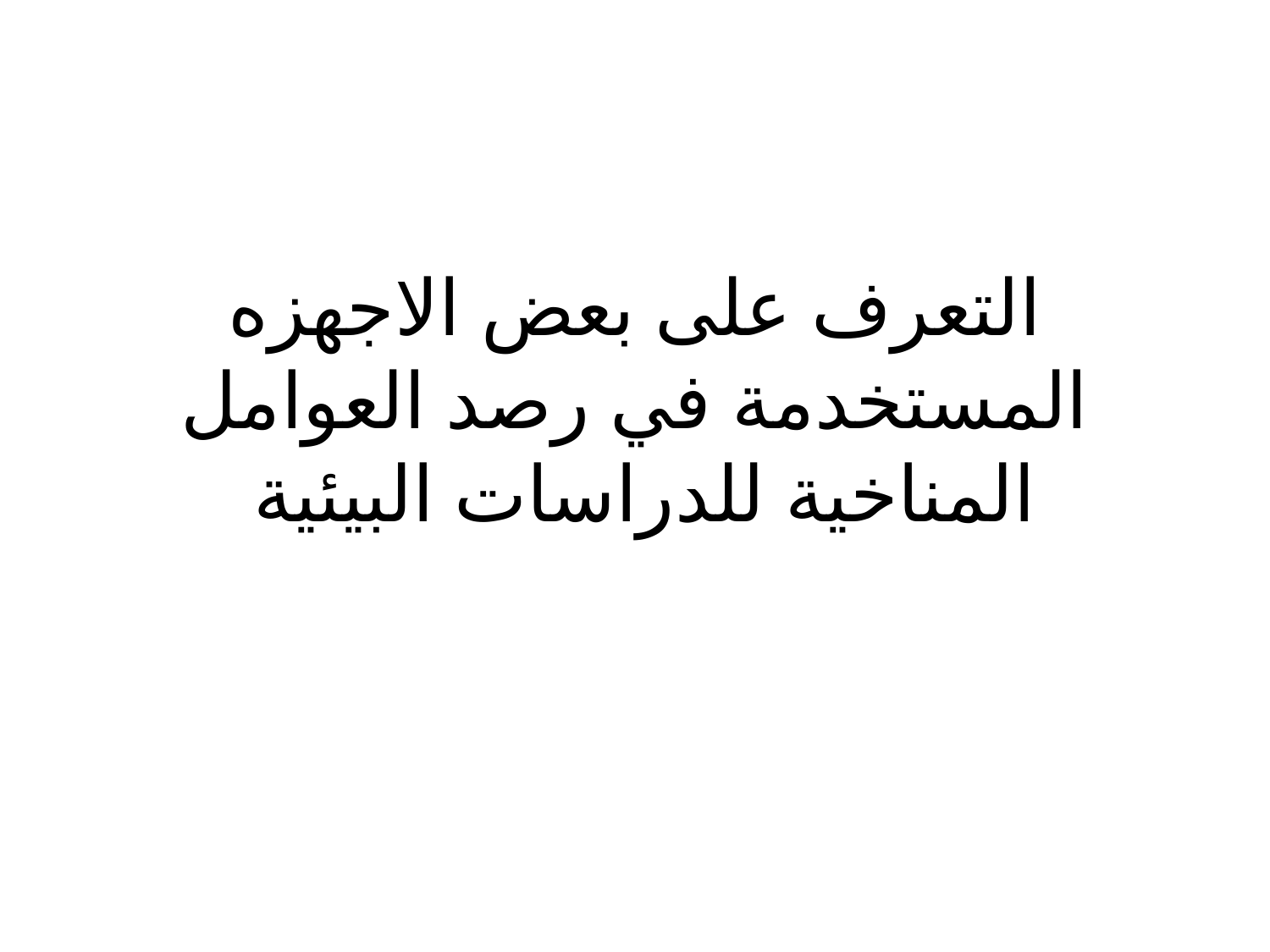

# التعرف على بعض الاجهزه المستخدمة في رصد العوامل المناخية للدراسات البيئية